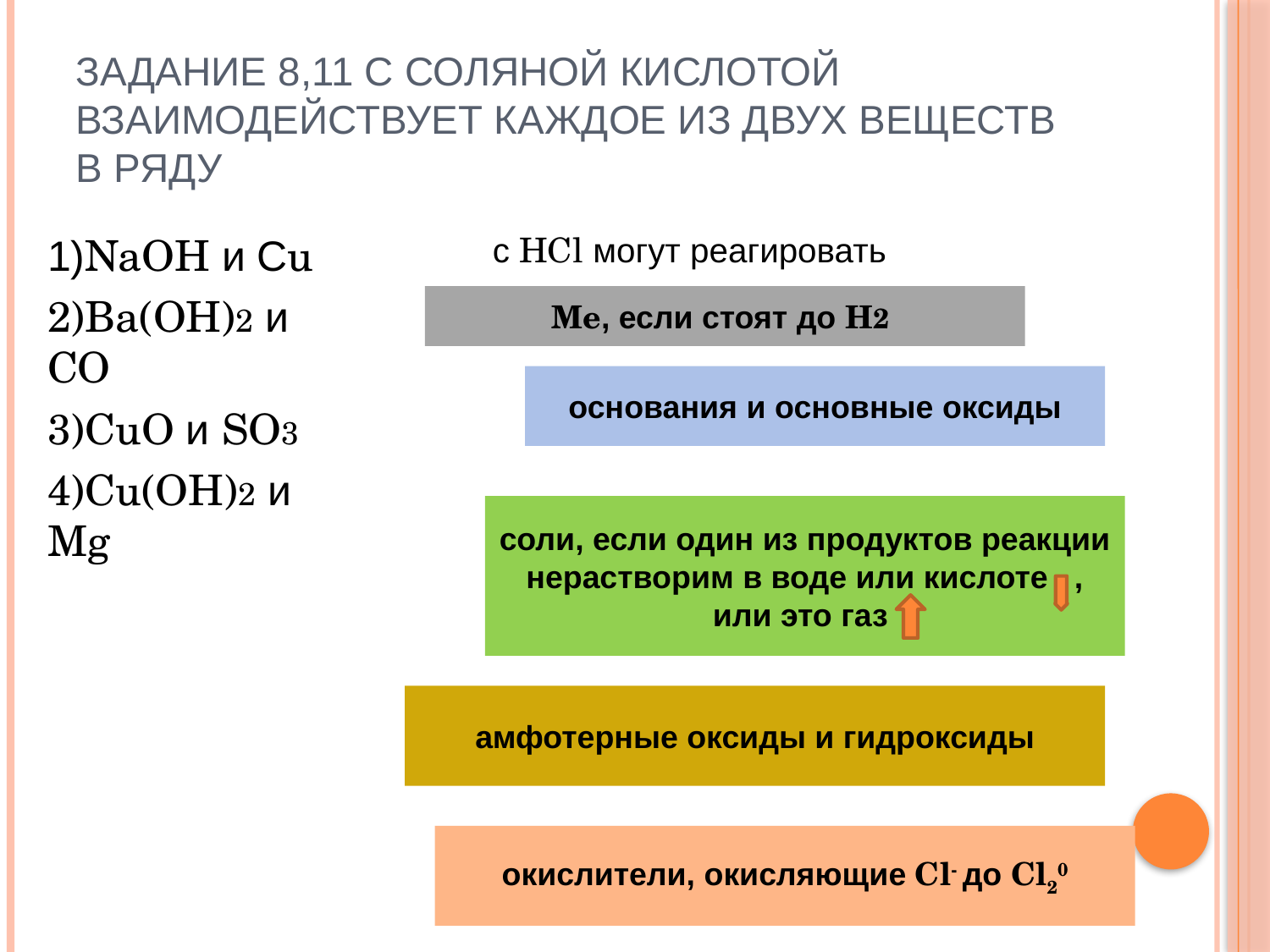

# Задание 8,11 С соляной кислотой взаимодействует каждое из двух веществ в ряду
1)NaOH и Сu
2)Ba(OH)2 и CO
3)CuO и SO3
4)Cu(OH)2 и Mg

          с HCl могут реагировать

Me, если стоят до H2

основания и основные оксиды

соли, если один из продуктов реакции нерастворим в воде или кислоте   , или это газ

амфотерные оксиды и гидроксиды

окислители, окисляющие Cl- до Cl20